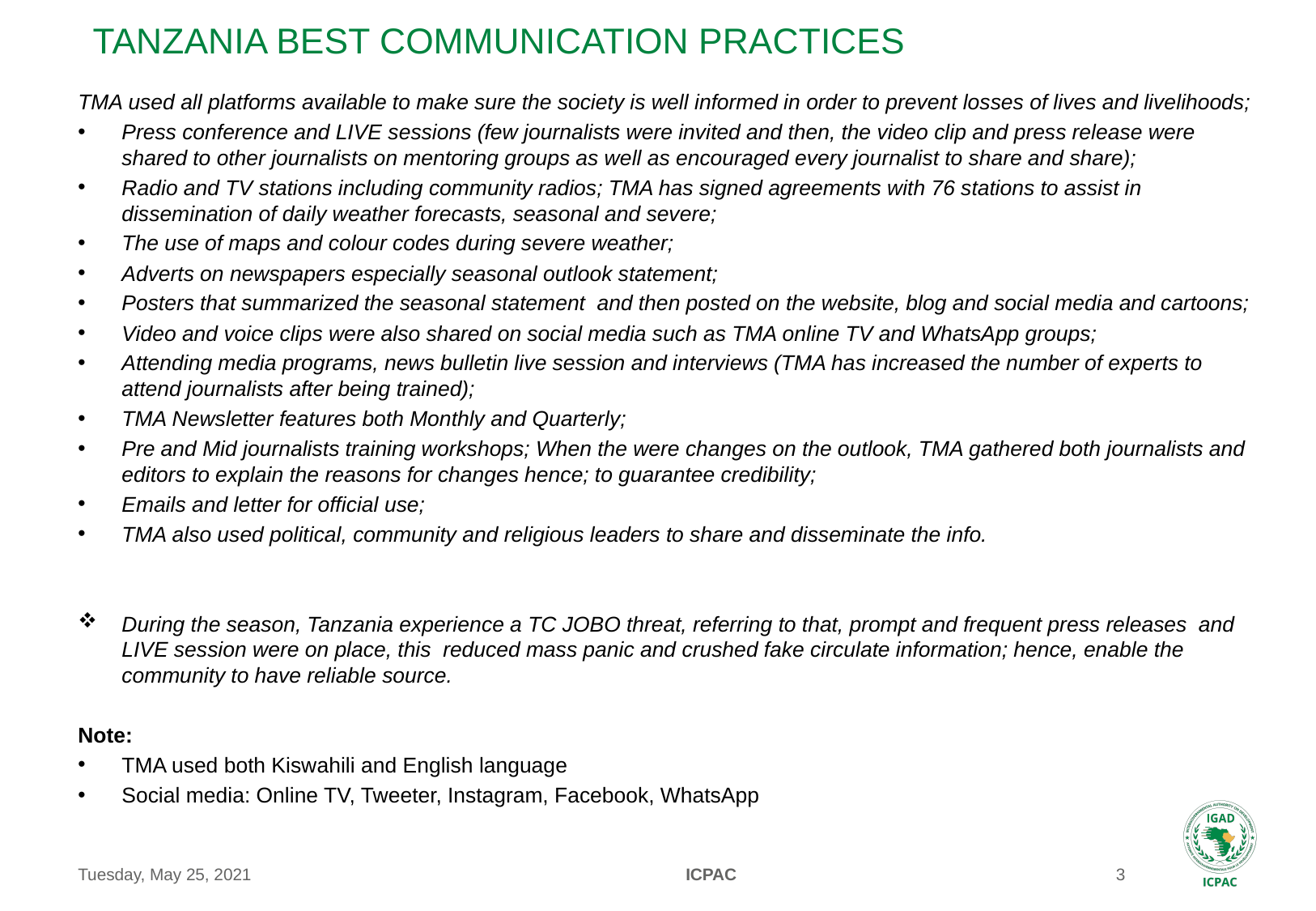

# TANZANIA BEST communication PRACTICES
TMA used all platforms available to make sure the society is well informed in order to prevent losses of lives and livelihoods;
Press conference and LIVE sessions (few journalists were invited and then, the video clip and press release were shared to other journalists on mentoring groups as well as encouraged every journalist to share and share);
Radio and TV stations including community radios; TMA has signed agreements with 76 stations to assist in dissemination of daily weather forecasts, seasonal and severe;
The use of maps and colour codes during severe weather;
Adverts on newspapers especially seasonal outlook statement;
Posters that summarized the seasonal statement  and then posted on the website, blog and social media and cartoons;
Video and voice clips were also shared on social media such as TMA online TV and WhatsApp groups;
Attending media programs, news bulletin live session and interviews (TMA has increased the number of experts to attend journalists after being trained);
TMA Newsletter features both Monthly and Quarterly;
Pre and Mid journalists training workshops; When the were changes on the outlook, TMA gathered both journalists and editors to explain the reasons for changes hence; to guarantee credibility;
Emails and letter for official use;
TMA also used political, community and religious leaders to share and disseminate the info.

During the season, Tanzania experience a TC JOBO threat, referring to that, prompt and frequent press releases  and LIVE session were on place, this  reduced mass panic and crushed fake circulate information; hence, enable the community to have reliable source.

Note:
TMA used both Kiswahili and English language
Social media: Online TV, Tweeter, Instagram, Facebook, WhatsApp

Tuesday, May 25, 2021
ICPAC
3